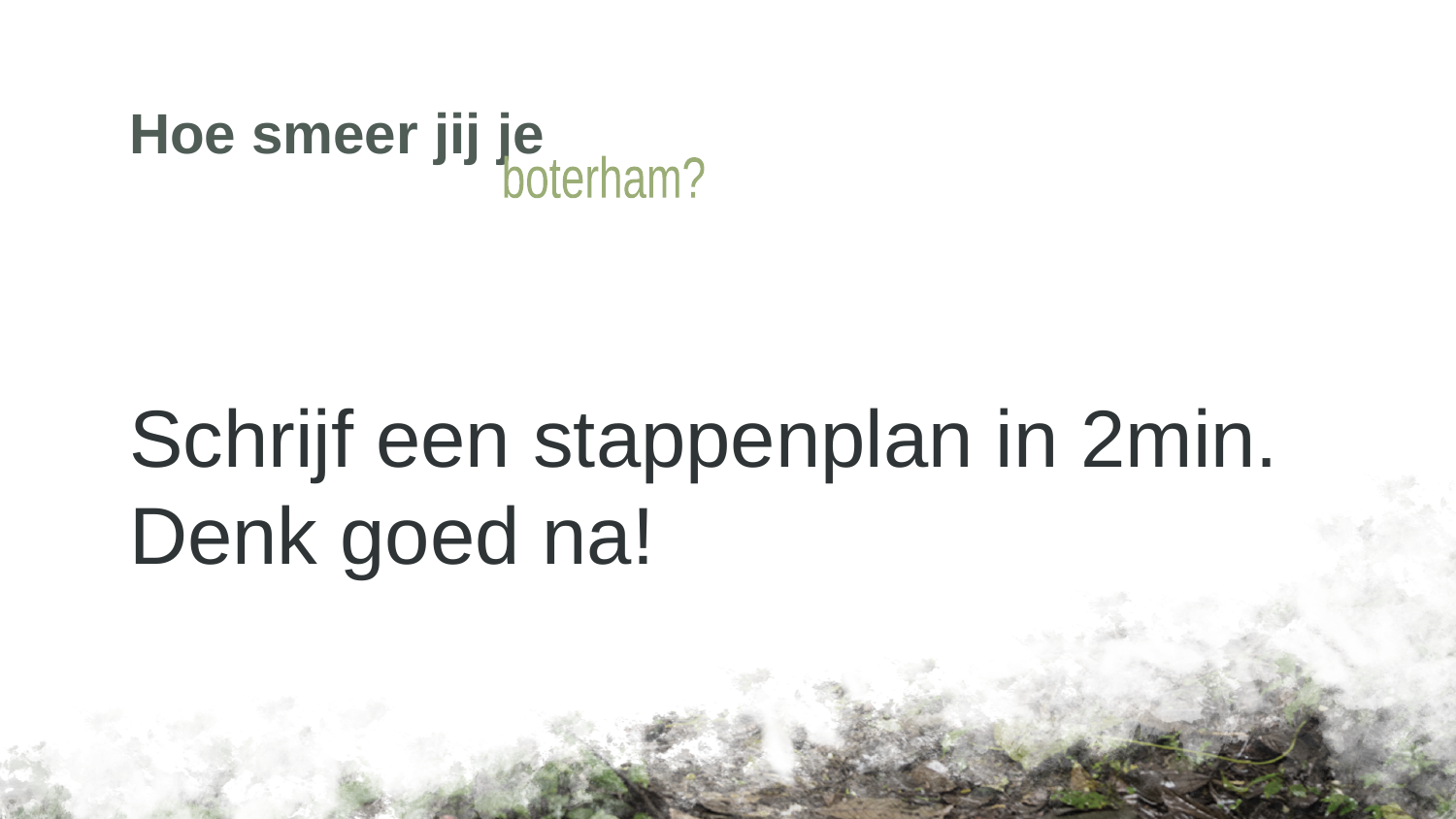

# Hoe smeer jij je
boterham?
Schrijf een stappenplan in 2min.
Denk goed na!